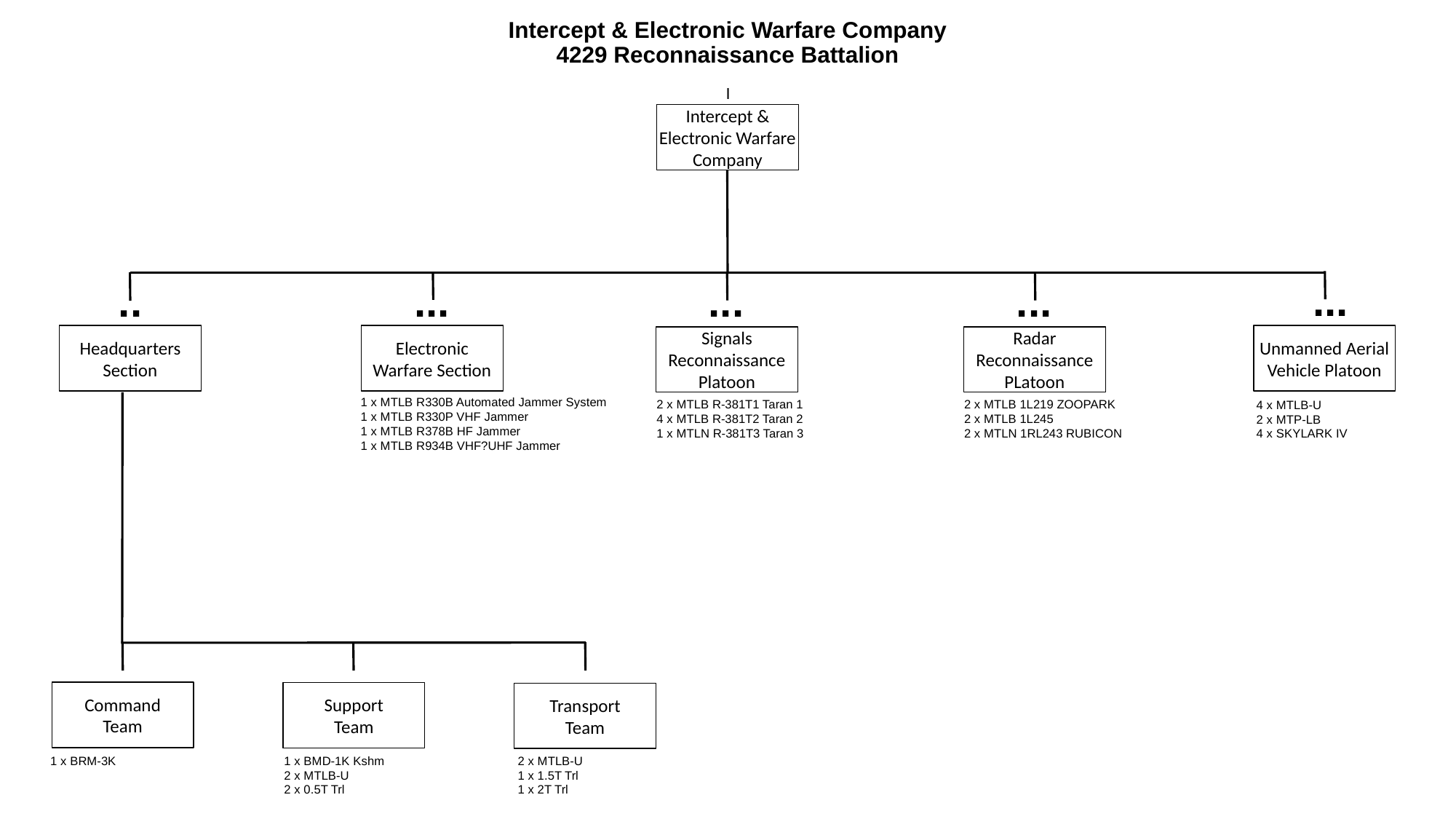

# Intercept & Electronic Warfare Company 4229 Reconnaissance Battalion
I
Intercept & Electronic Warfare
Company
...
...
...
...
..
Headquarters
Section
Electronic
Warfare Section
Unmanned Aerial Vehicle Platoon
Signals
Reconnaissance Platoon
Radar Reconnaissance PLatoon
1 x MTLB R330B Automated Jammer System
1 x MTLB R330P VHF Jammer
1 x MTLB R378B HF Jammer
1 x MTLB R934B VHF?UHF Jammer
2 x MTLB R-381T1 Taran 1
4 x MTLB R-381T2 Taran 2
1 x MTLN R-381T3 Taran 3
2 x MTLB 1L219 ZOOPARK
2 x MTLB 1L245
2 x MTLN 1RL243 RUBICON
4 x MTLB-U
2 x MTP-LB
4 x SKYLARK IV
Command
Team
Support
Team
Transport
Team
1 x BRM-3K
1 x BMD-1K Kshm
2 x MTLB-U
2 x 0.5T Trl
2 x MTLB-U
1 x 1.5T Trl
1 x 2T Trl